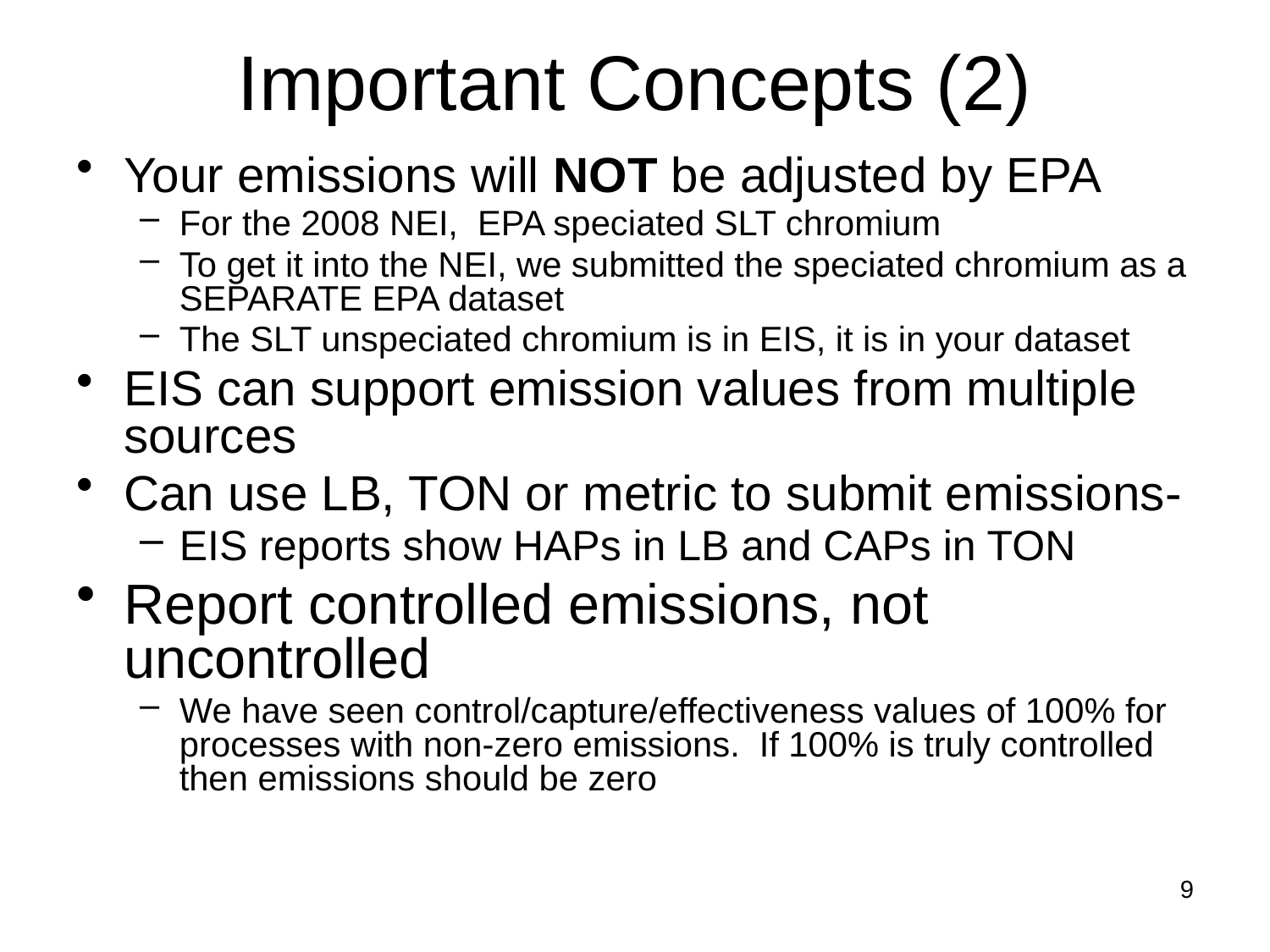

# Important Concepts (2)
Your emissions will NOT be adjusted by EPA
For the 2008 NEI,  EPA speciated SLT chromium
To get it into the NEI, we submitted the speciated chromium as a SEPARATE EPA dataset
The SLT unspeciated chromium is in EIS, it is in your dataset
EIS can support emission values from multiple sources
Can use LB, TON or metric to submit emissions-
EIS reports show HAPs in LB and CAPs in TON
Report controlled emissions, not uncontrolled
We have seen control/capture/effectiveness values of 100% for processes with non-zero emissions.  If 100% is truly controlled then emissions should be zero

9